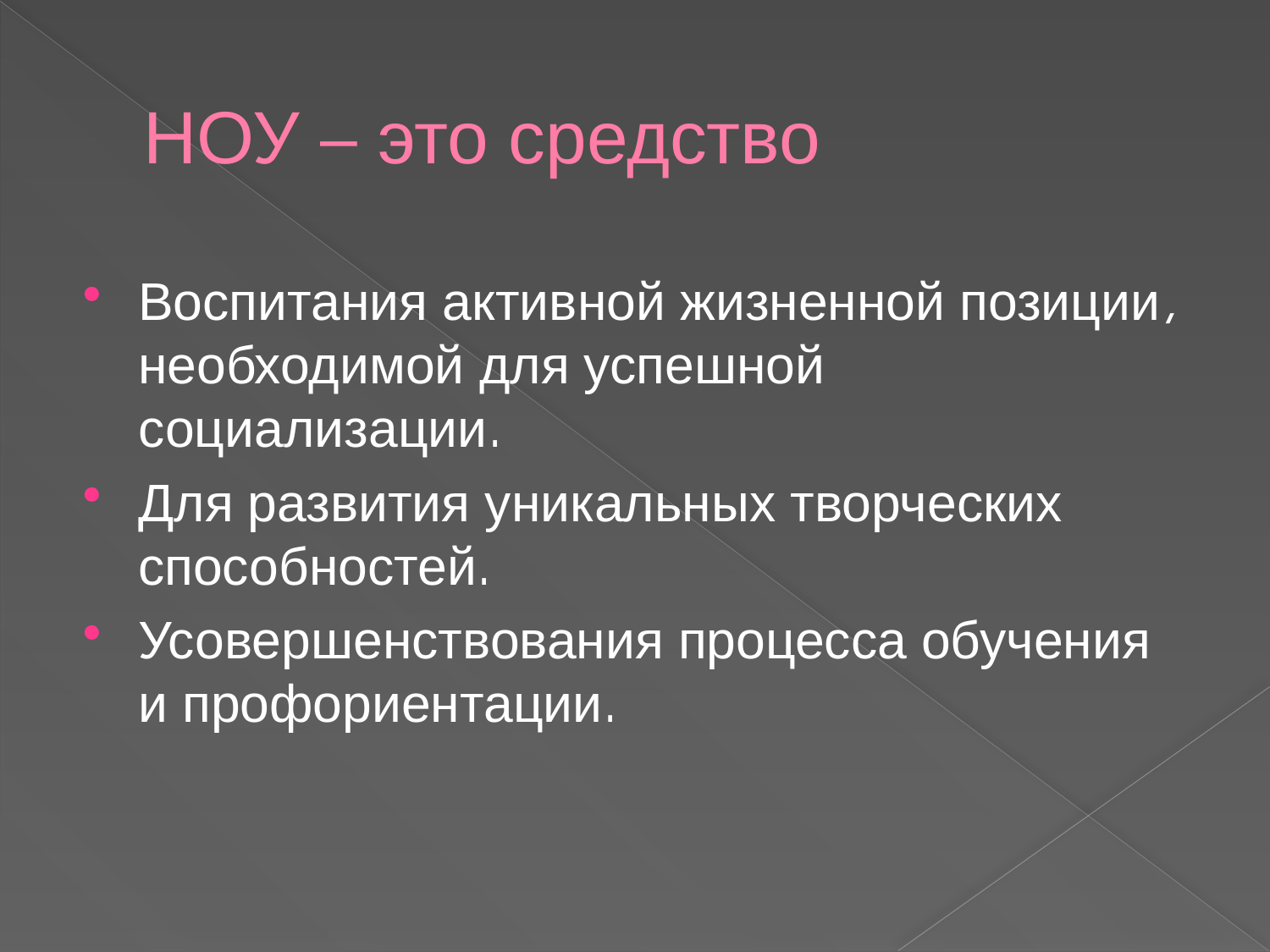

# НОУ – это средство
Воспитания активной жизненной позиции, необходимой для успешной социализации.
Для развития уникальных творческих способностей.
Усовершенствования процесса обучения и профориентации.